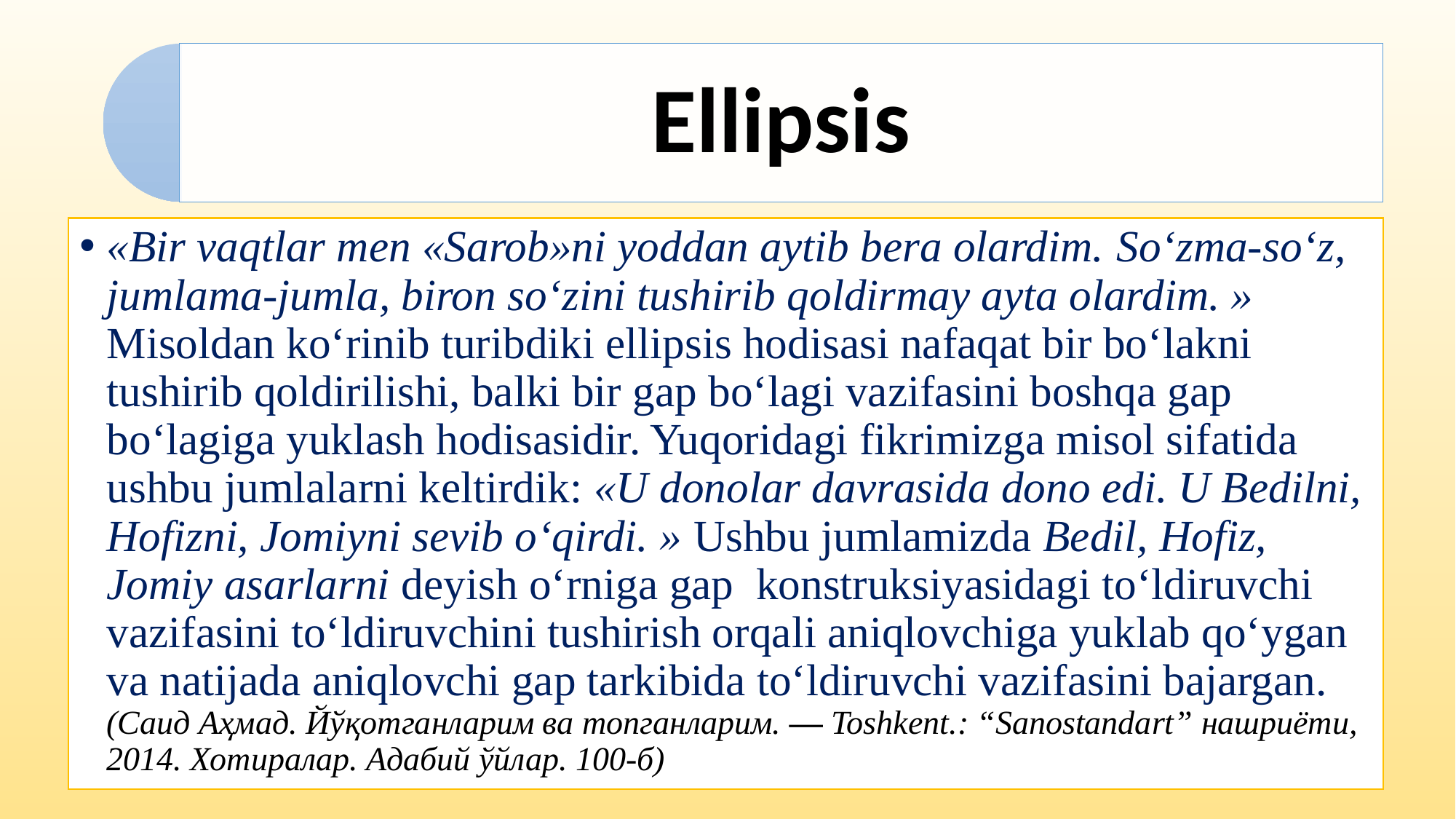

Ellipsis
«Bir vaqtlar men «Sarob»ni yoddan aytib bera olardim. So‘zma-so‘z, jumlama-jumla, biron so‘zini tushirib qoldirmay ayta olardim. » Misoldan ko‘rinib turibdiki ellipsis hodisasi nafaqat bir bo‘lakni tushirib qoldirilishi, balki bir gap bo‘lagi vazifasini boshqa gap bo‘lagiga yuklash hodisasidir. Yuqoridagi fikrimizga misol sifatida ushbu jumlalarni keltirdik: «U donolar davrasida dono edi. U Bedilni, Hofizni, Jomiyni sevib o‘qirdi. » Ushbu jumlamizda Bedil, Hofiz, Jomiy asarlarni deyish o‘rniga gap  konstruksiyasidagi to‘ldiruvchi vazifasini to‘ldiruvchini tushirish orqali aniqlovchiga yuklab qo‘ygan va natijada aniqlovchi gap tarkibida to‘ldiruvchi vazifasini bajargan. (Саид Аҳмад. Йўқотганларим ва топганларим. — Toshkent.: “Sanostandart” нашриёти, 2014. Хотиралар. Адабий ўйлар. 100-б)